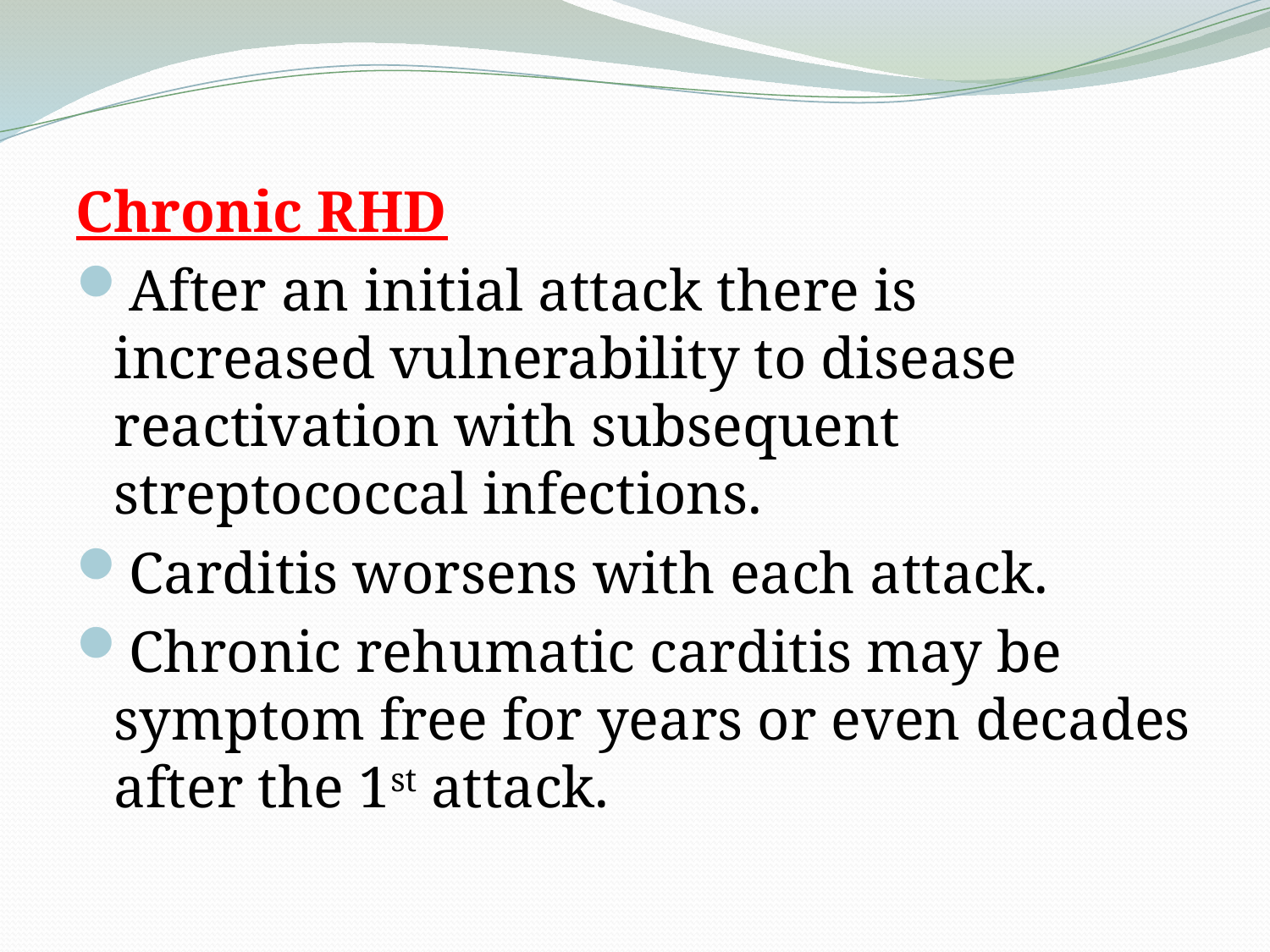

Chronic RHD
After an initial attack there is increased vulnerability to disease reactivation with subsequent streptococcal infections.
Carditis worsens with each attack.
Chronic rehumatic carditis may be symptom free for years or even decades after the 1st attack.